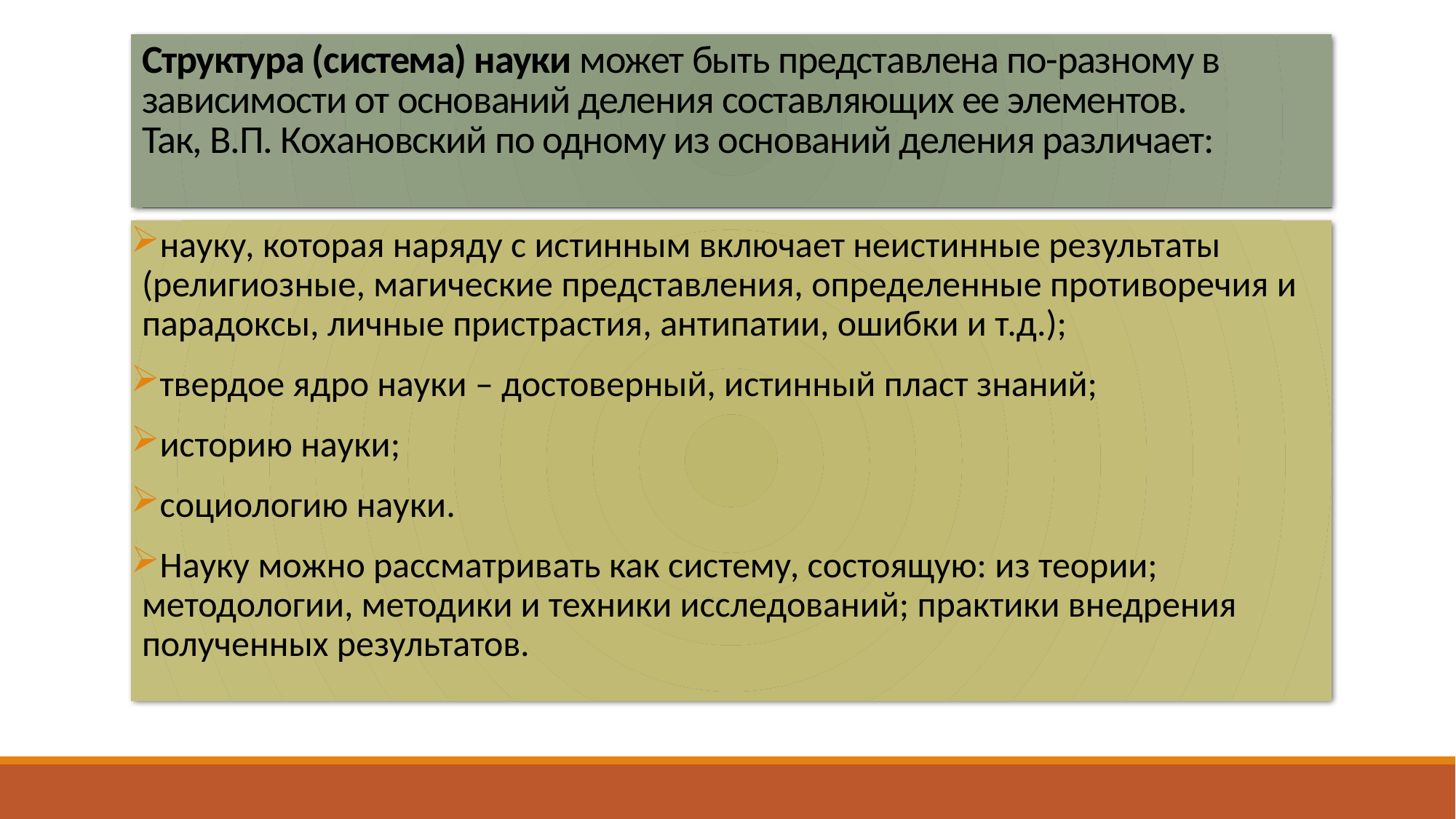

# Структура (система) науки может быть представлена по-разному в зависимости от оснований деления составляющих ее элементов. Так, В.П. Кохановский по одному из оснований деления различает:
науку, которая наряду с истинным включает неистинные результаты (религиозные, магические представления, определенные противоречия и парадоксы, личные пристрастия, антипатии, ошибки и т.д.);
твердое ядро науки – достоверный, истинный пласт знаний;
историю науки;
социологию науки.
Науку можно рассматривать как систему, состоящую: из теории; методологии, методики и техники исследований; практики внедрения полученных результатов.